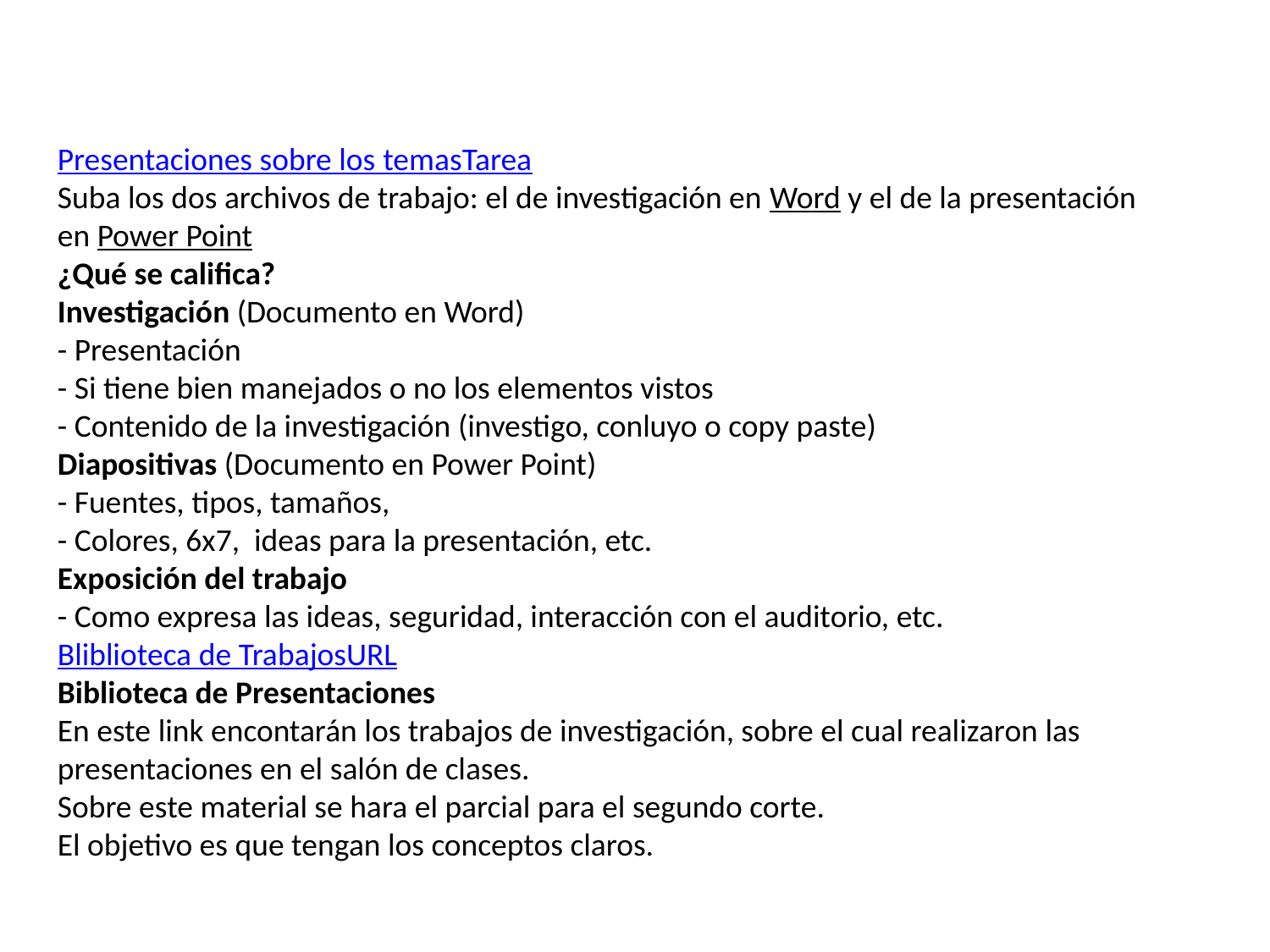

Presentaciones sobre los temasTarea
Suba los dos archivos de trabajo: el de investigación en Word y el de la presentación en Power Point
¿Qué se califica?
Investigación (Documento en Word)
- Presentación
- Si tiene bien manejados o no los elementos vistos
- Contenido de la investigación (investigo, conluyo o copy paste)
Diapositivas (Documento en Power Point)
- Fuentes, tipos, tamaños, 
- Colores, 6x7,  ideas para la presentación, etc.
Exposición del trabajo
- Como expresa las ideas, seguridad, interacción con el auditorio, etc.
Bliblioteca de TrabajosURL
Biblioteca de Presentaciones
En este link encontarán los trabajos de investigación, sobre el cual realizaron las presentaciones en el salón de clases.
Sobre este material se hara el parcial para el segundo corte.
El objetivo es que tengan los conceptos claros.